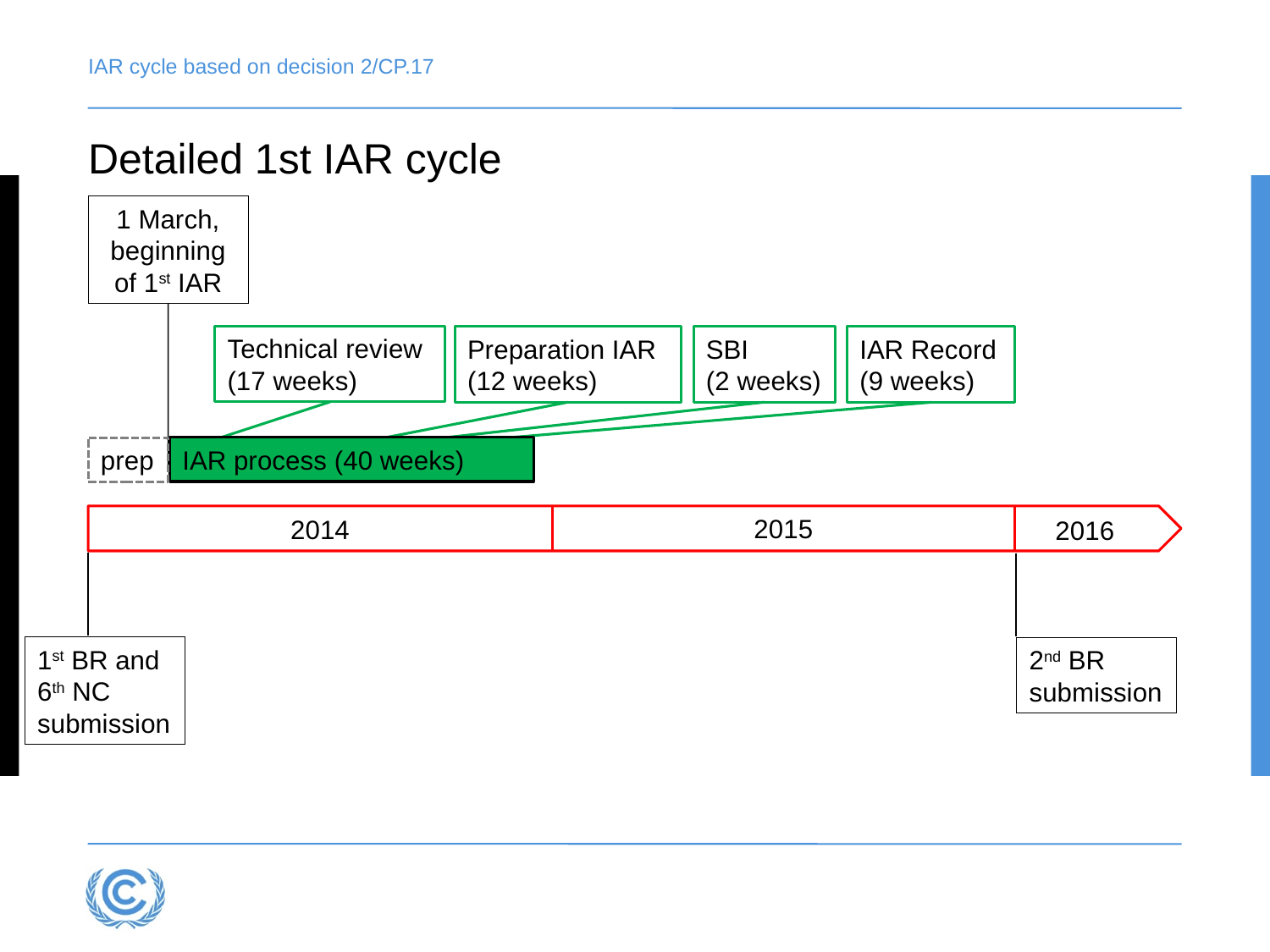

# IAR cycle based on decision 2/CP.17
Detailed 1st IAR cycle
1 March, beginning of 1st IAR
Technical review (17 weeks)
Preparation IAR (12 weeks)
SBI
(2 weeks)
IAR Record (9 weeks)
IAR process (40 weeks)

prep
2015

2014
2016
1st BR and
6th NC submission
2nd BR submission